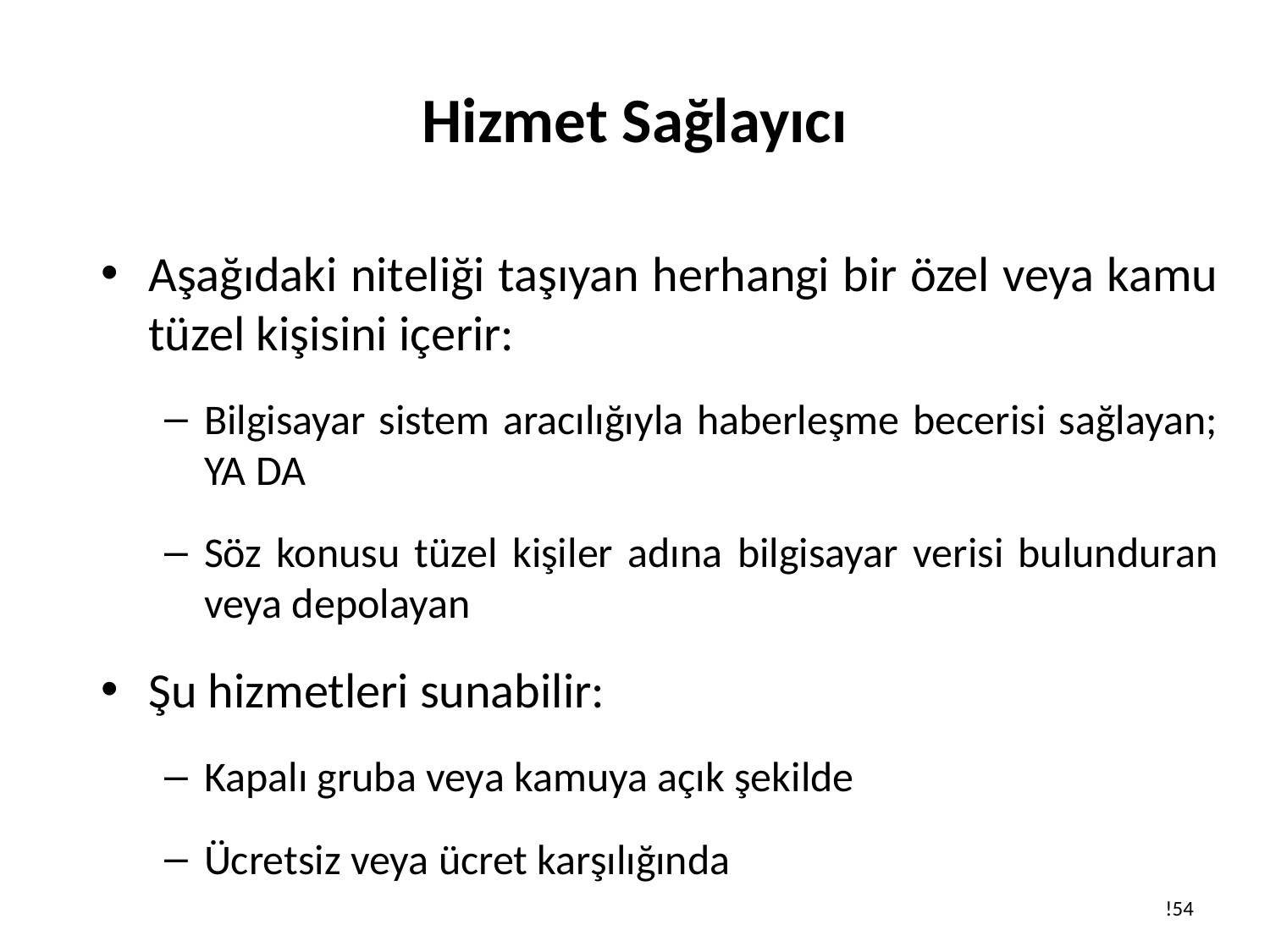

# Hizmet Sağlayıcı
Aşağıdaki niteliği taşıyan herhangi bir özel veya kamu tüzel kişisini içerir:
Bilgisayar sistem aracılığıyla haberleşme becerisi sağlayan; YA DA
Söz konusu tüzel kişiler adına bilgisayar verisi bulunduran veya depolayan
Şu hizmetleri sunabilir:
Kapalı gruba veya kamuya açık şekilde
Ücretsiz veya ücret karşılığında
!54